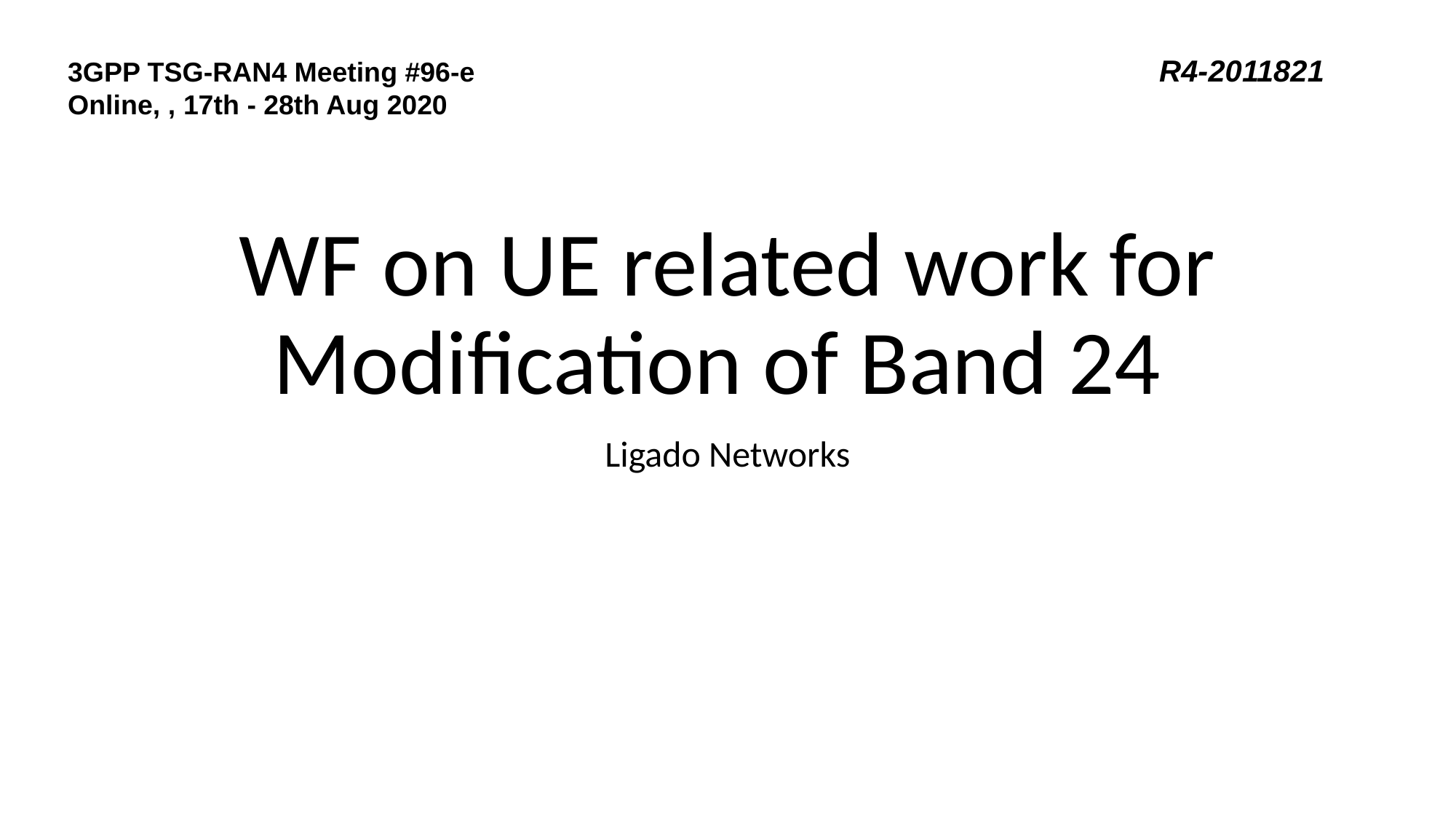

3GPP TSG-RAN4 Meeting #96-e					R4-2011821
Online, , 17th - 28th Aug 2020
# WF on UE related work for Modification of Band 24
Ligado Networks